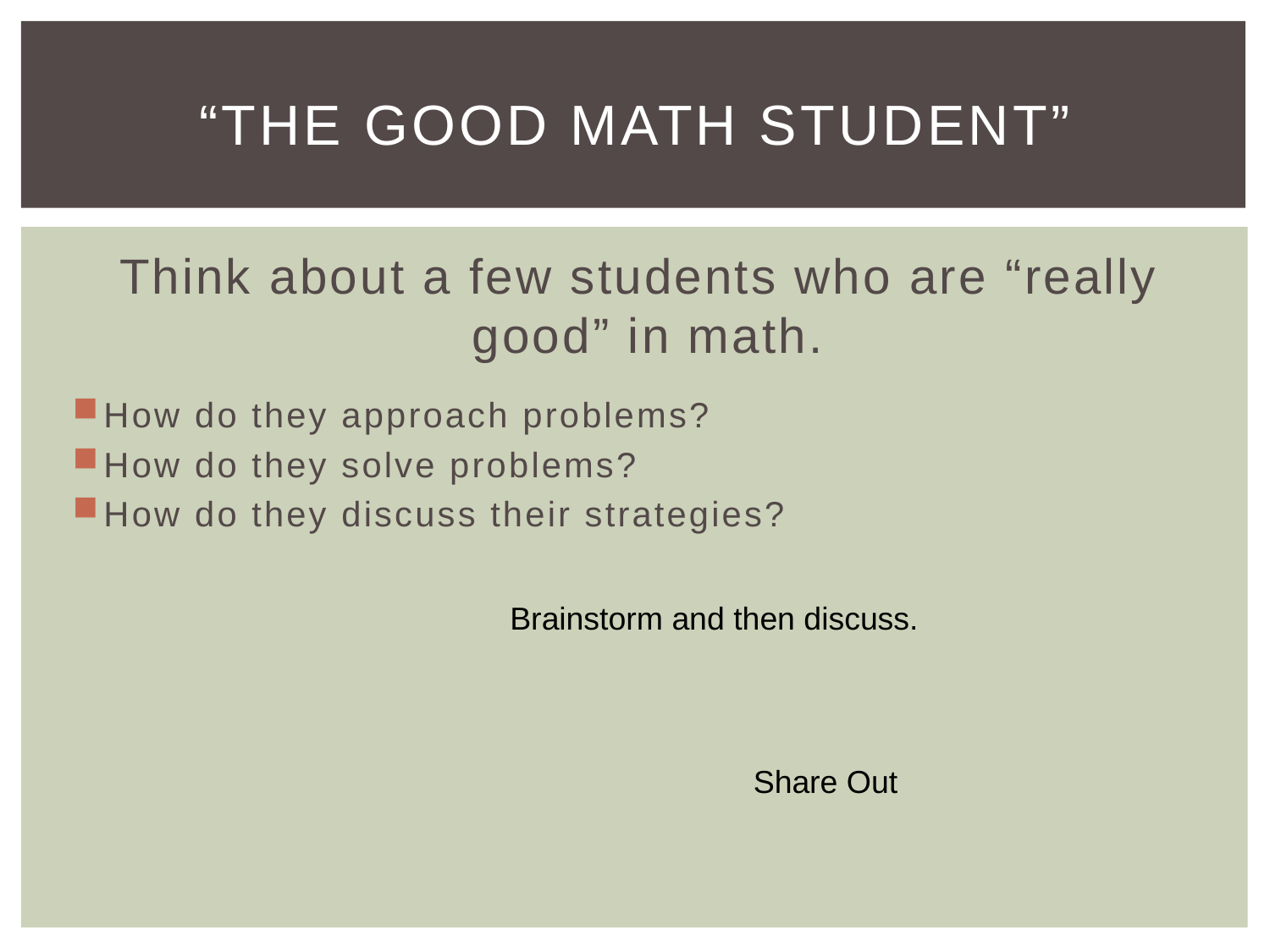

# “The Good Math Student”
Think about a few students who are “really good” in math.

How do they approach problems?
How do they solve problems?
How do they discuss their strategies?

Brainstorm and then discuss.
Share Out